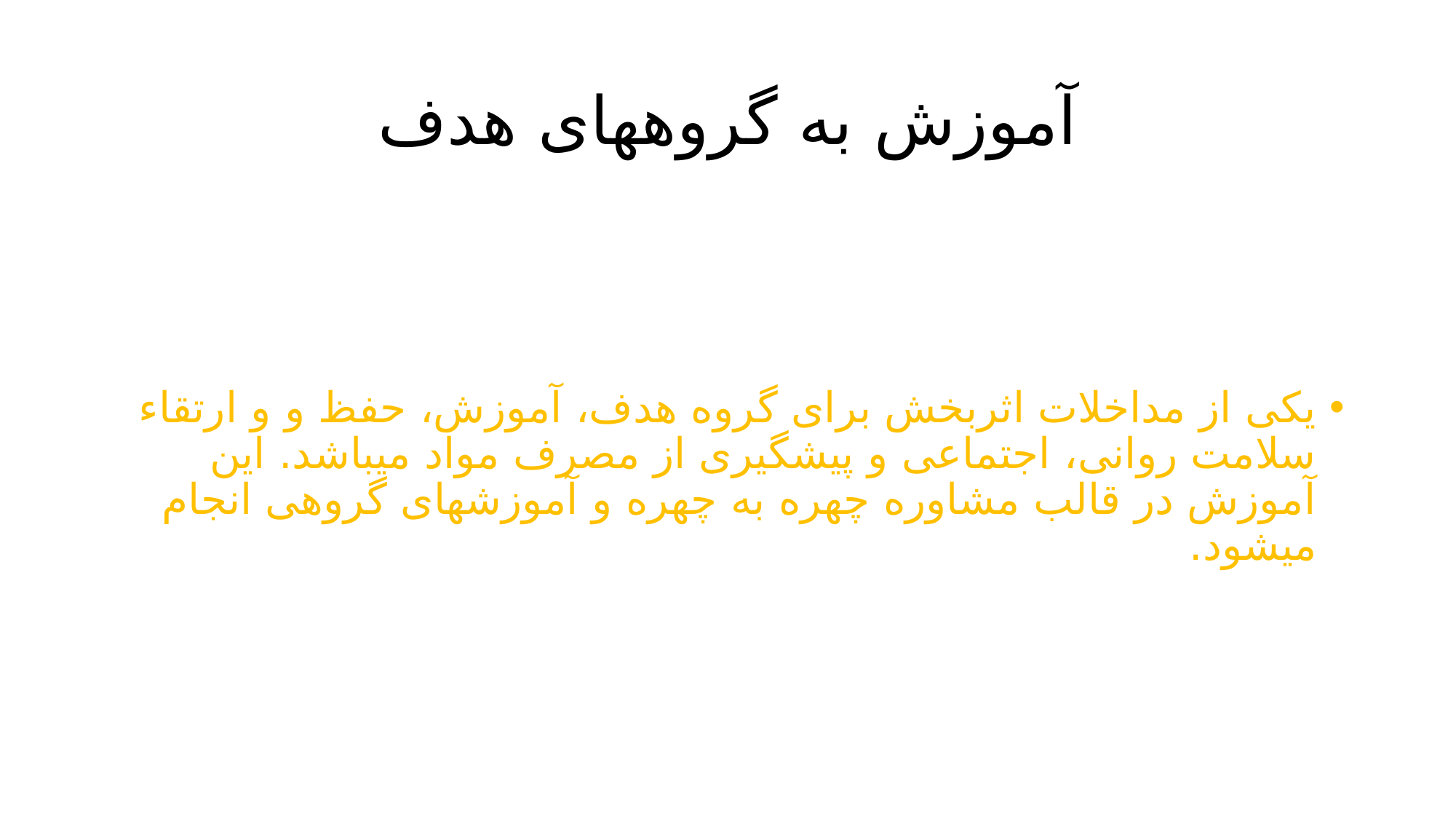

# آموزش به گروههای هدف
یکی از مداخلات اثربخش برای گروه هدف، آموزش، حفظ و و ارتقاء سلامت روانی، اجتماعی و پیشگیری از مصرف مواد میباشد. این آموزش در قالب مشاوره چهره به چهره و آموزشهای گروهی انجام میشود.